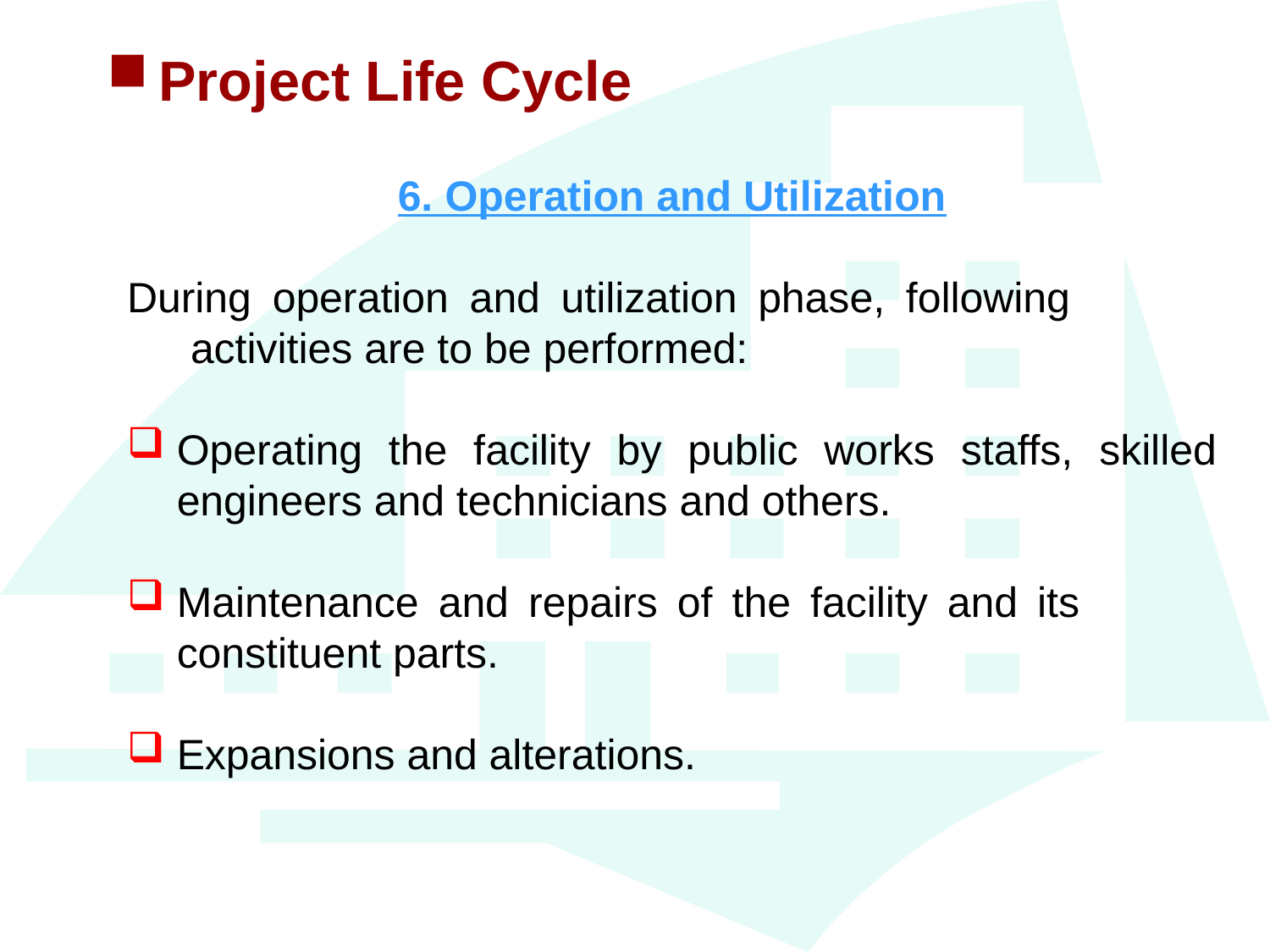

Project Life Cycle
6. Operation and Utilization

During operation and utilization phase, following        activities are to be performed:

Operating the facility by public works staffs, skilled engineers and technicians and others.

Maintenance and repairs of the facility and its        constituent parts.

Expansions and alterations.
17